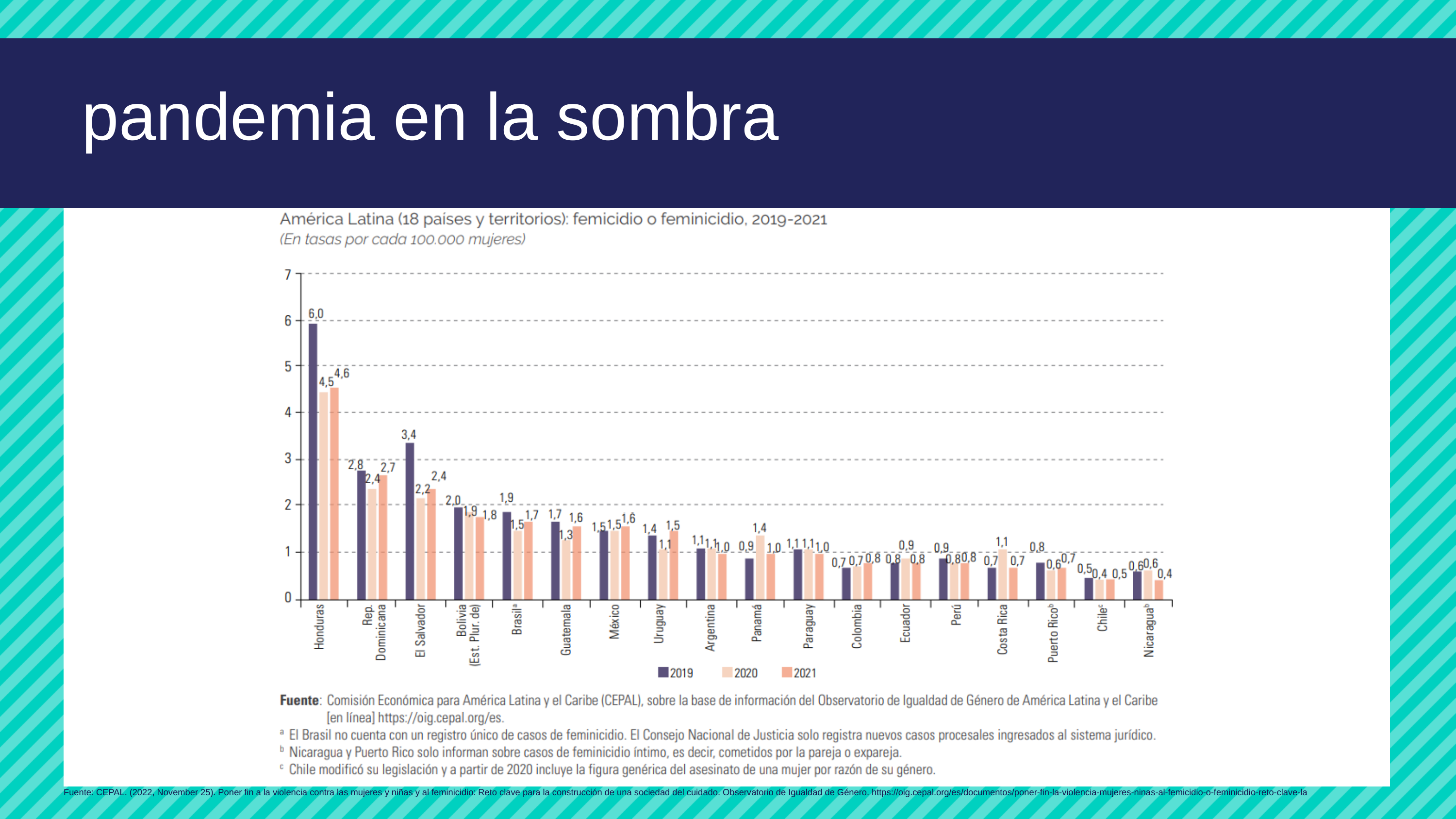

pandemia en la sombra

Fuente: CEPAL. (2022, November 25). Poner fin a la violencia contra las mujeres y niñas y al feminicidio: Reto clave para la construcción de una sociedad del cuidado. Observatorio de Igualdad de Género. https://oig.cepal.org/es/documentos/poner-fin-la-violencia-mujeres-ninas-al-femicidio-o-feminicidio-reto-clave-la